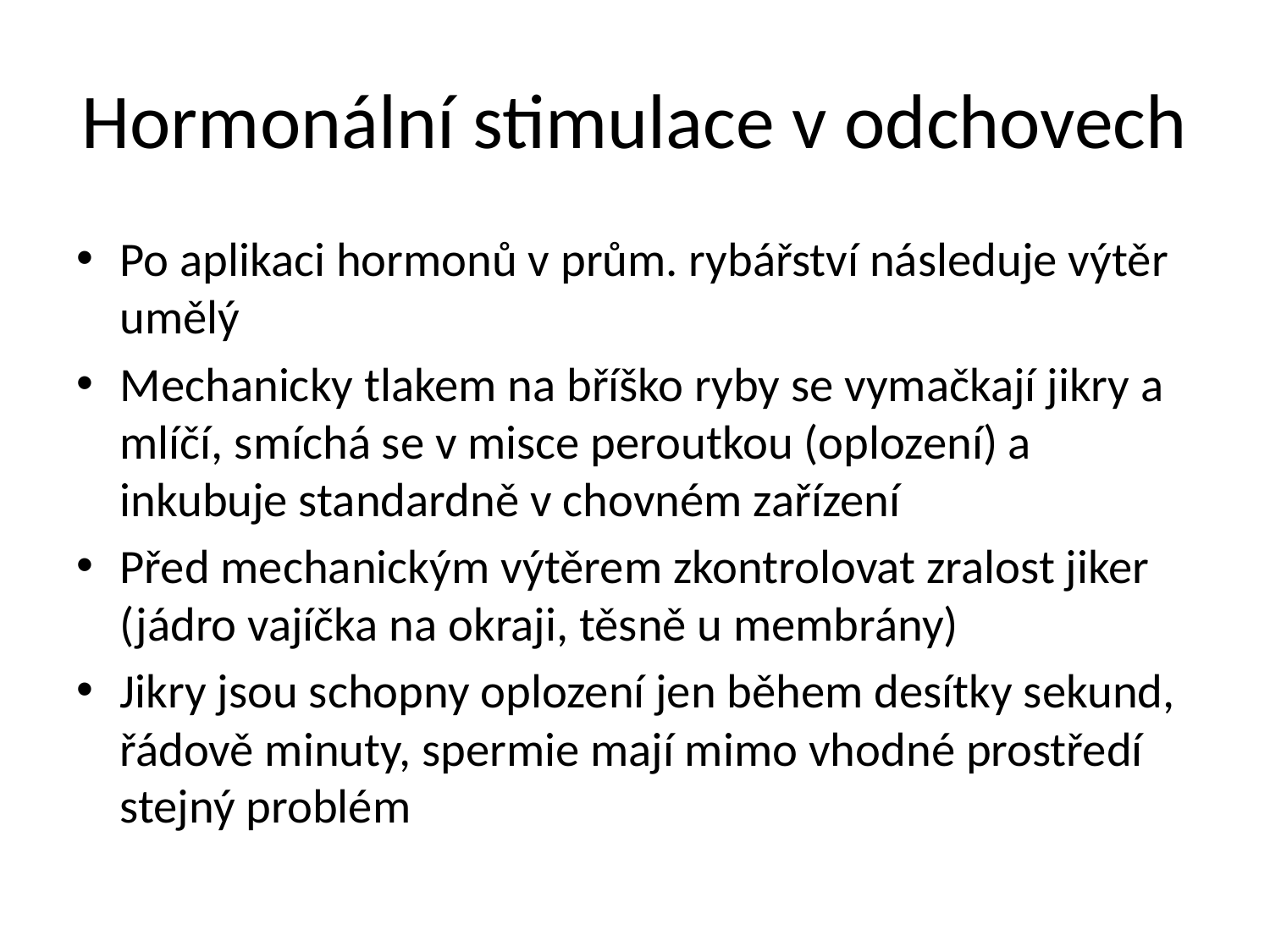

# Hormonální stimulace v odchovech
Po aplikaci hormonů v prům. rybářství následuje výtěr umělý
Mechanicky tlakem na bříško ryby se vymačkají jikry a mlíčí, smíchá se v misce peroutkou (oplození) a inkubuje standardně v chovném zařízení
Před mechanickým výtěrem zkontrolovat zralost jiker (jádro vajíčka na okraji, těsně u membrány)
Jikry jsou schopny oplození jen během desítky sekund, řádově minuty, spermie mají mimo vhodné prostředí stejný problém